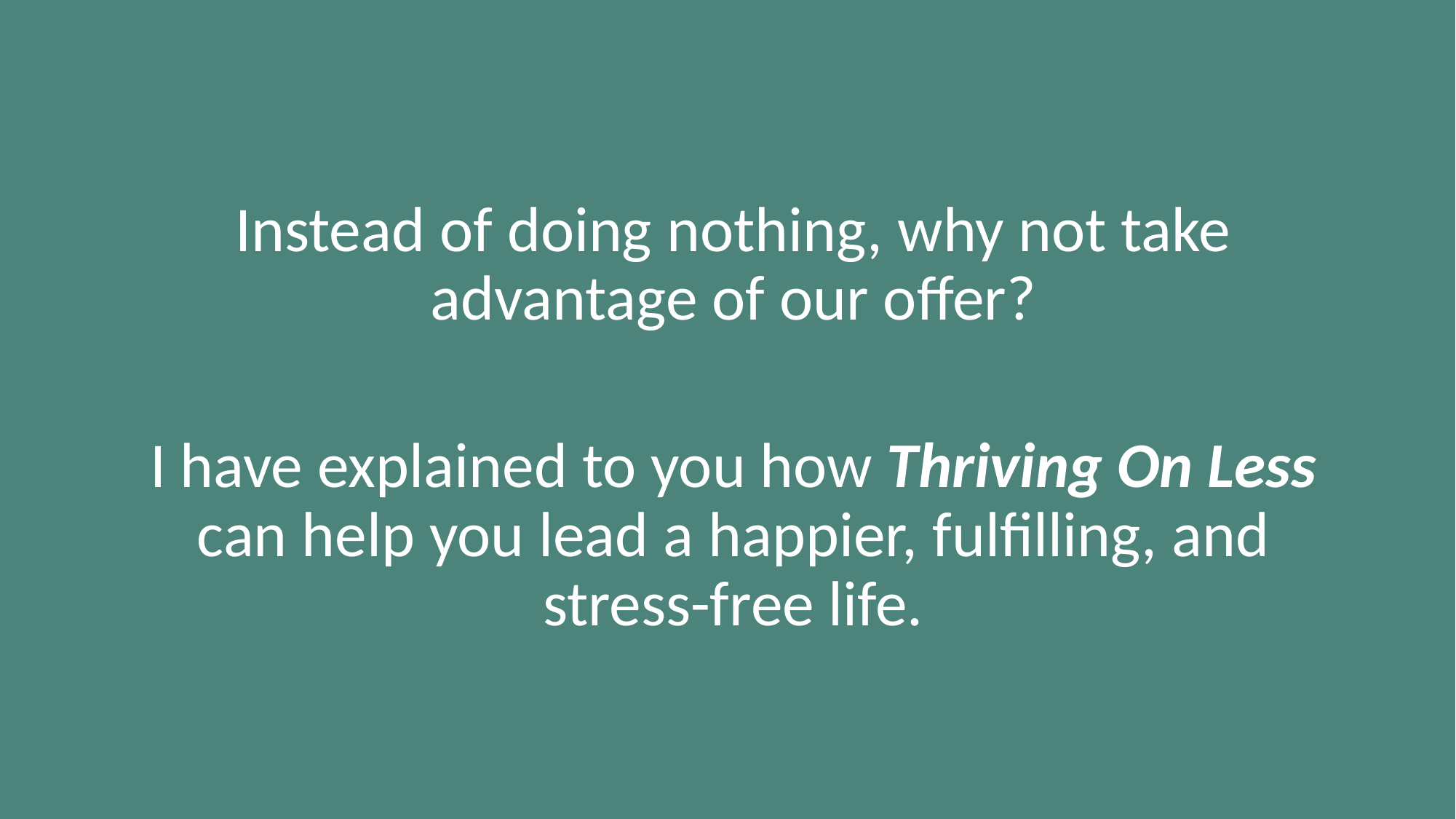

Instead of doing nothing, why not take advantage of our offer?

I have explained to you how Thriving On Less can help you lead a happier, fulfilling, and stress-free life.